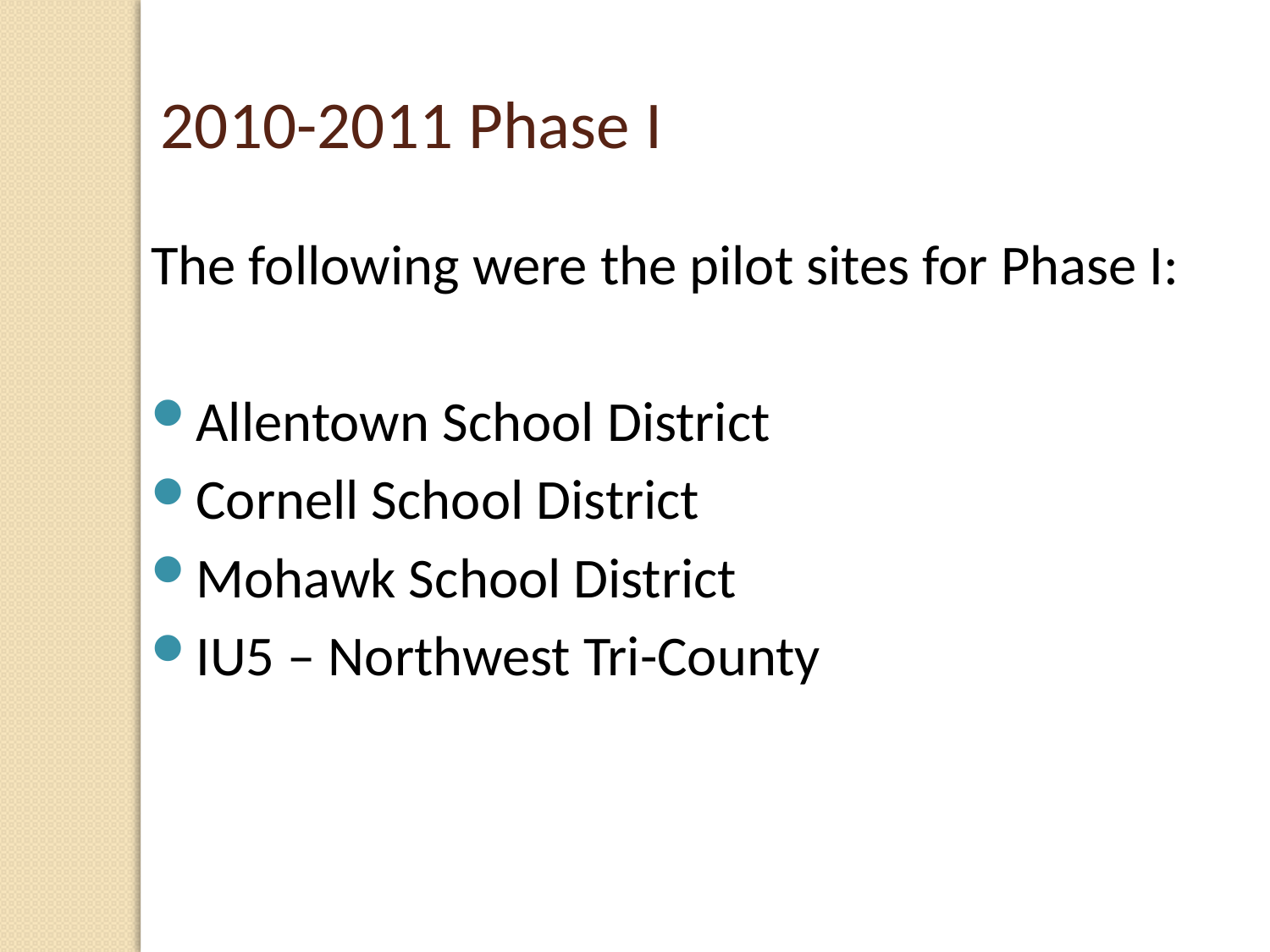

2010-2011 Phase I
The following were the pilot sites for Phase I:

Allentown School District
Cornell School District
Mohawk School District
IU5 – Northwest Tri-County